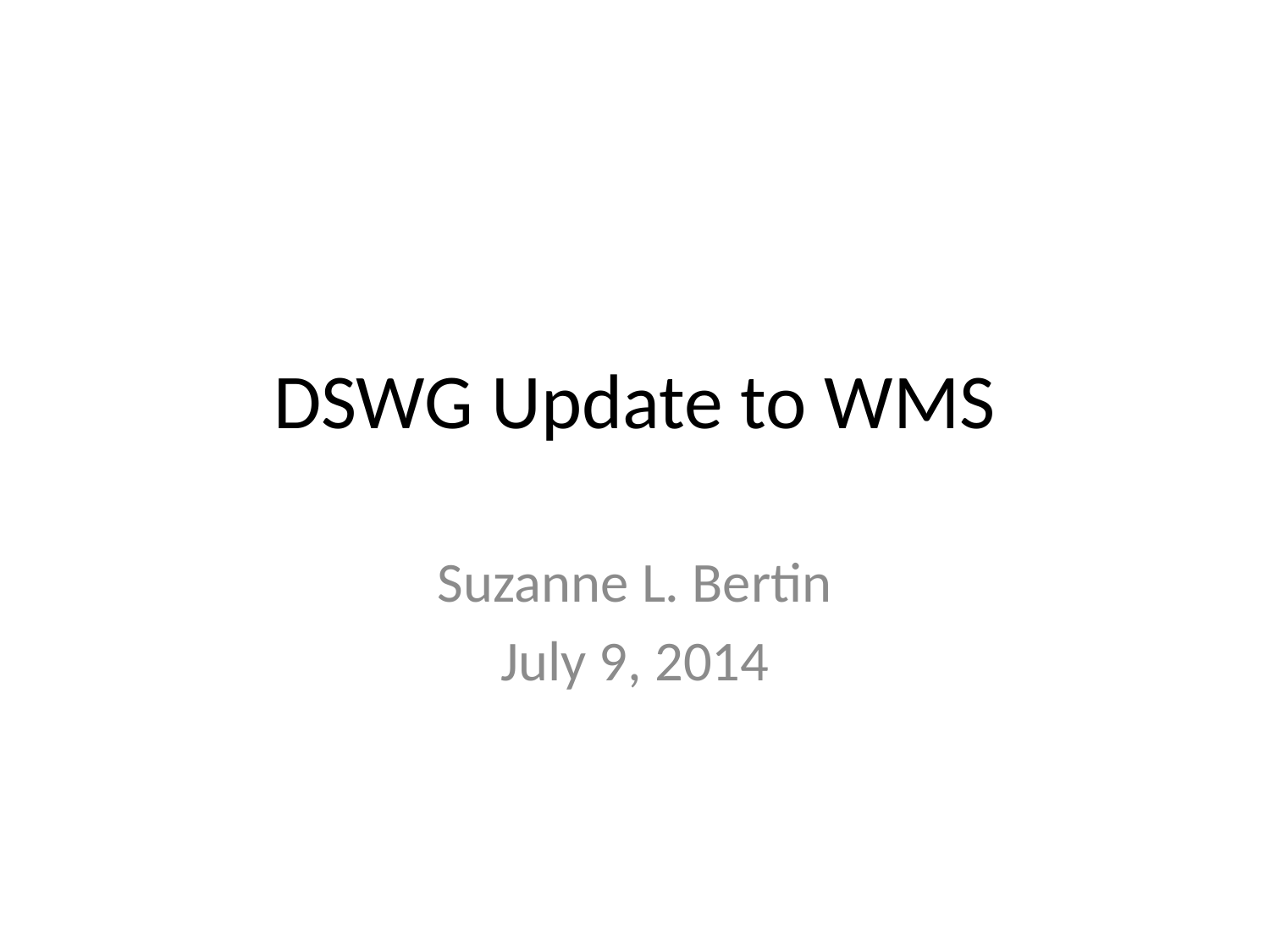

# DSWG Update to WMS
Suzanne L. Bertin
July 9, 2014